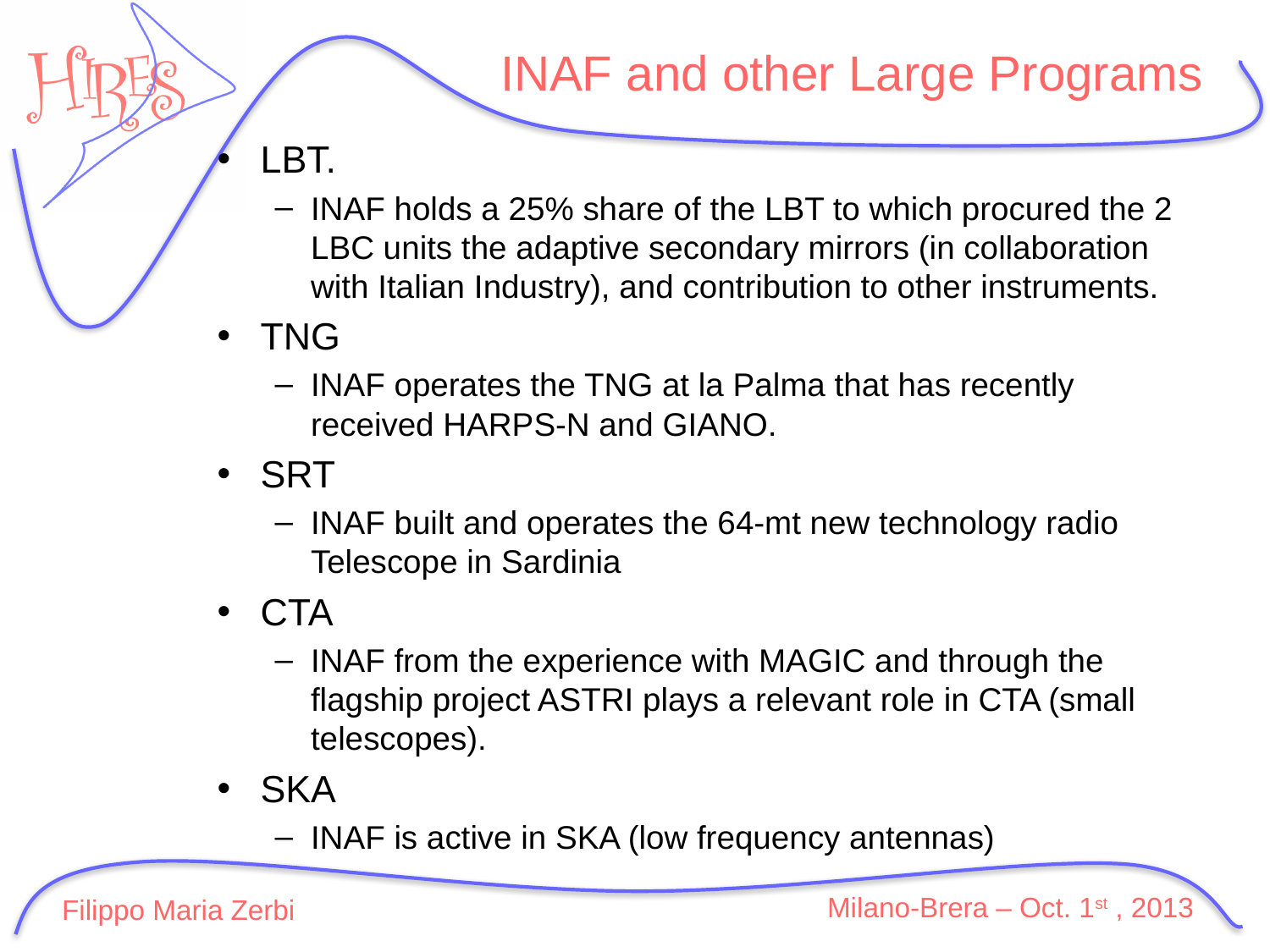

# INAF and other Large Programs
LBT.
INAF holds a 25% share of the LBT to which procured the 2 LBC units the adaptive secondary mirrors (in collaboration with Italian Industry), and contribution to other instruments.
TNG
INAF operates the TNG at la Palma that has recently received HARPS-N and GIANO.
SRT
INAF built and operates the 64-mt new technology radio Telescope in Sardinia
CTA
INAF from the experience with MAGIC and through the flagship project ASTRI plays a relevant role in CTA (small telescopes).
SKA
INAF is active in SKA (low frequency antennas)